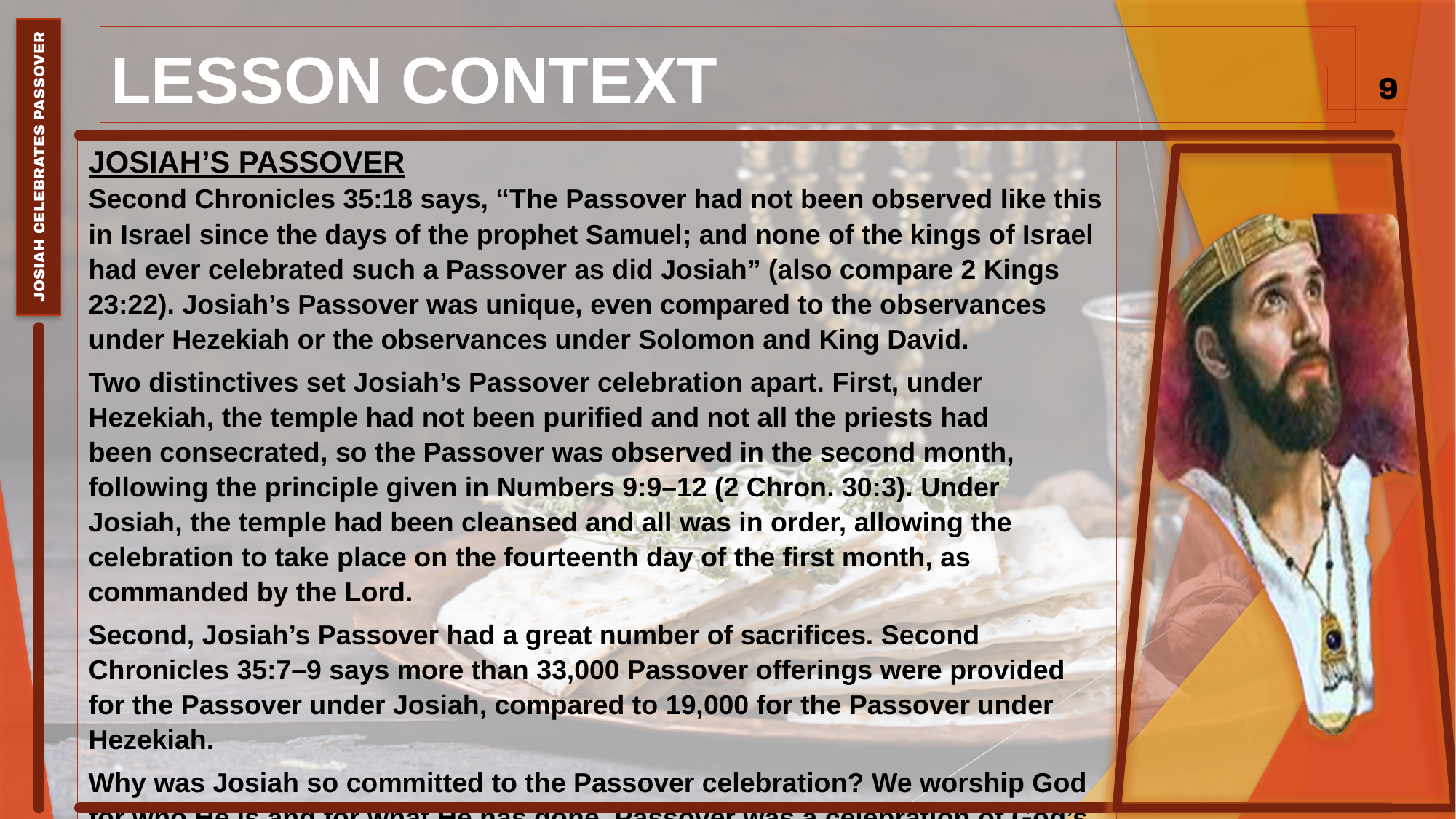

Josiah Celebrates Passover
# LESSON CONTEXT
9
Josiah’s Passover
Second Chronicles 35:18 says, “The Passover had not been observed like this in Israel since the days of the prophet Samuel; and none of the kings of Israel had ever celebrated such a Passover as did Josiah” (also compare 2 Kings 23:22). Josiah’s Passover was unique, even compared to the observances under Hezekiah or the observances under Solomon and King David.

Two distinctives set Josiah’s Passover celebration apart. First, under Hezekiah, the temple had not been purified and not all the priests had been consecrated, so the Passover was observed in the second month, following the principle given in Numbers 9:9–12 (2 Chron. 30:3). Under Josiah, the temple had been cleansed and all was in order, allowing the celebration to take place on the fourteenth day of the first month, as commanded by the Lord.

Second, Josiah’s Passover had a great number of sacrifices. Second Chronicles 35:7–9 says more than 33,000 Passover offerings were provided for the Passover under Josiah, compared to 19,000 for the Passover under Hezekiah.

Why was Josiah so committed to the Passover celebration? We worship God for who He is and for what He has done. Passover was a celebration of God’s deliverance from the plague of death, and Josiah celebrated that deliverance.